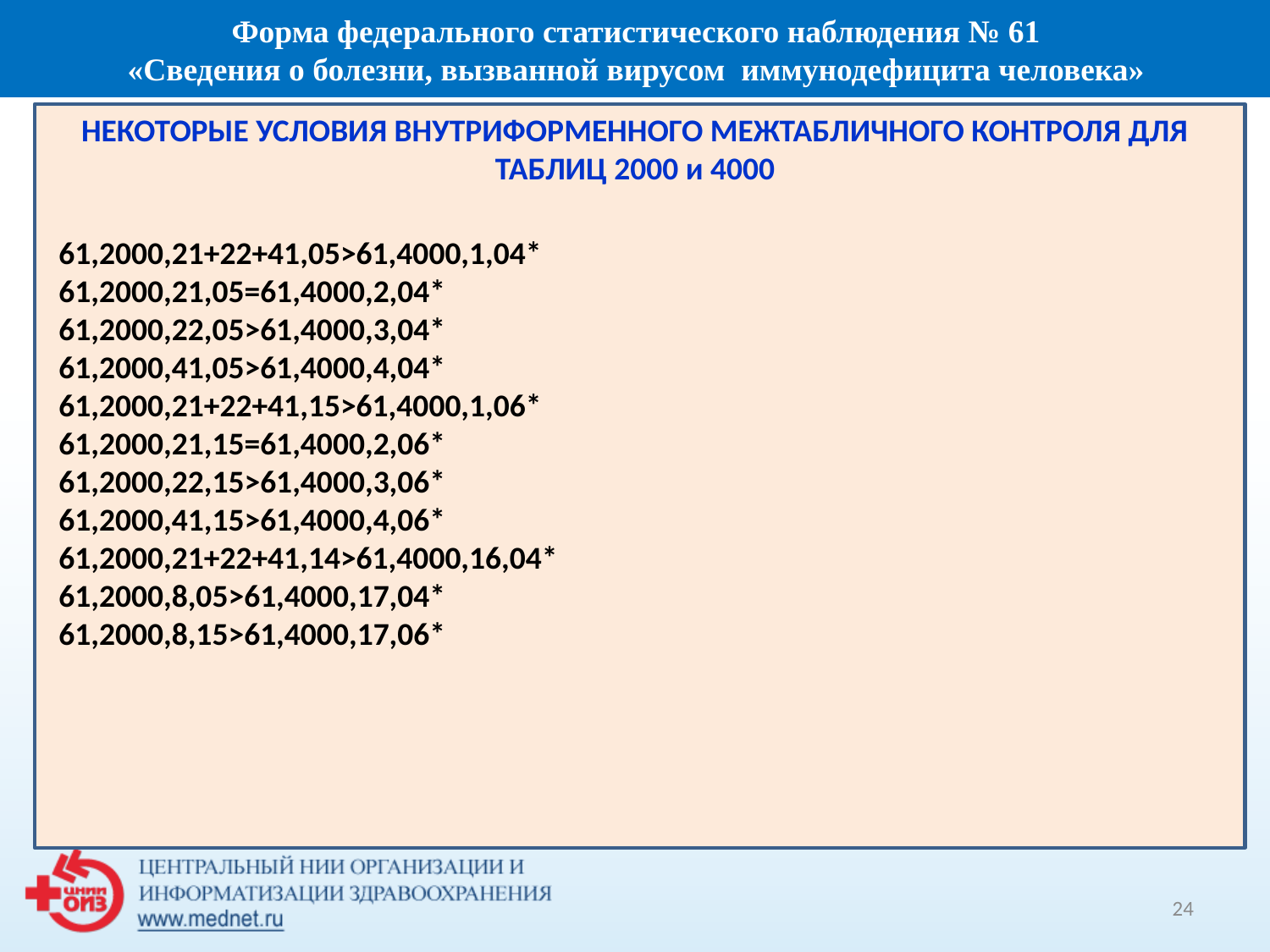

Форма федерального статистического наблюдения № 61
 «Сведения о болезни, вызванной вирусом  иммунодефицита человека»

НЕКОТОРЫЕ УСЛОВИЯ ВНУТРИФОРМЕННОГО МЕЖТАБЛИЧНОГО КОНТРОЛЯ ДЛЯ ТАБЛИЦ 2000 и 4000
61,2000,21+22+41,05>61,4000,1,04*
61,2000,21,05=61,4000,2,04*
61,2000,22,05>61,4000,3,04*
61,2000,41,05>61,4000,4,04*
61,2000,21+22+41,15>61,4000,1,06*
61,2000,21,15=61,4000,2,06*
61,2000,22,15>61,4000,3,06*
61,2000,41,15>61,4000,4,06*
61,2000,21+22+41,14>61,4000,16,04*
61,2000,8,05>61,4000,17,04*
61,2000,8,15>61,4000,17,06*
24